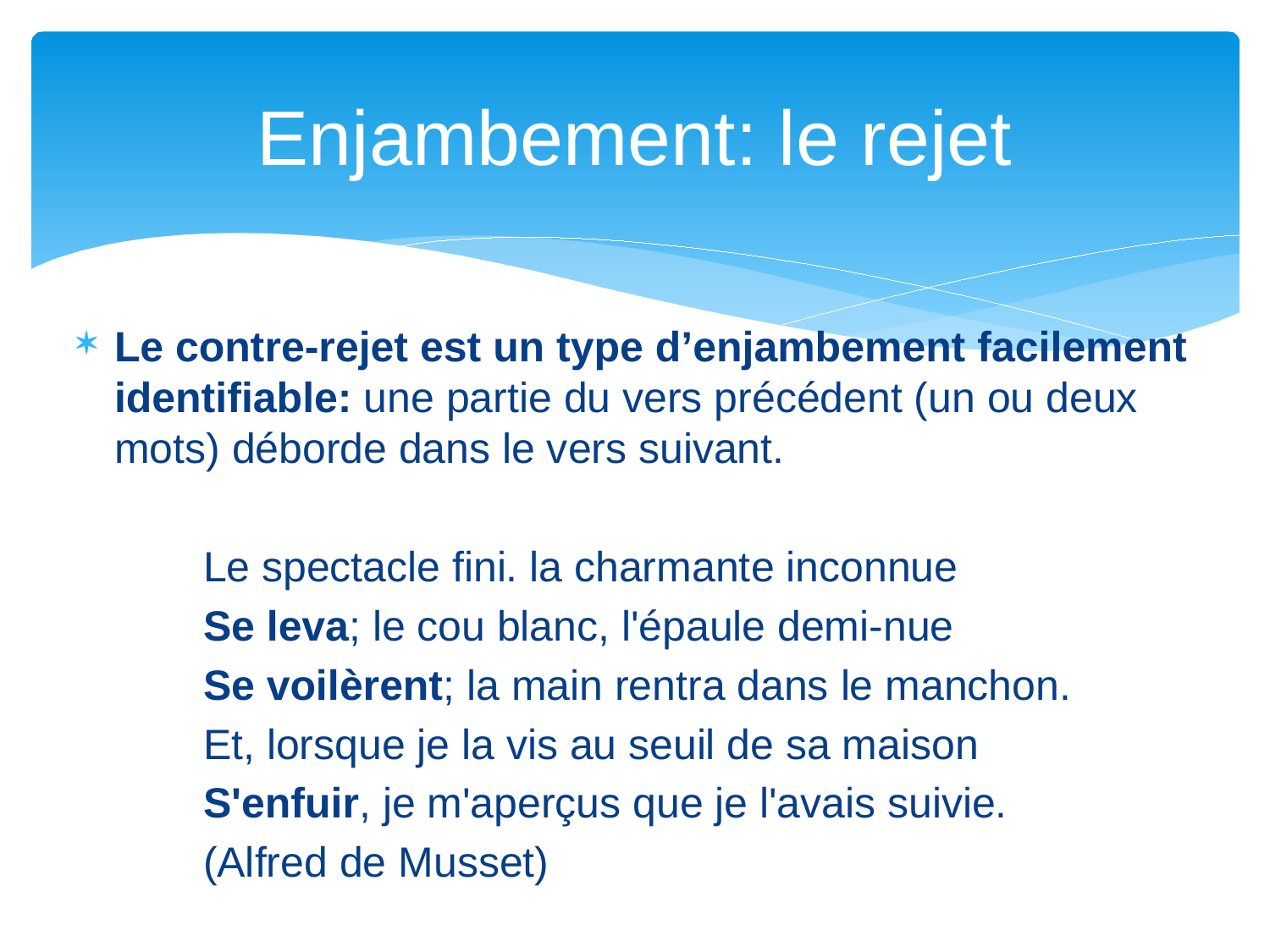

# Enjambement: le rejet
Le contre-rejet est un type d’enjambement facilement identifiable: une partie du vers précédent (un ou deux mots) déborde dans le vers suivant.

	Le spectacle fini. la charmante inconnue
	Se leva; le cou blanc, l'épaule demi-nue
	Se voilèrent; la main rentra dans le manchon.
	Et, lorsque je la vis au seuil de sa maison
	S'enfuir, je m'aperçus que je l'avais suivie.
	(Alfred de Musset)